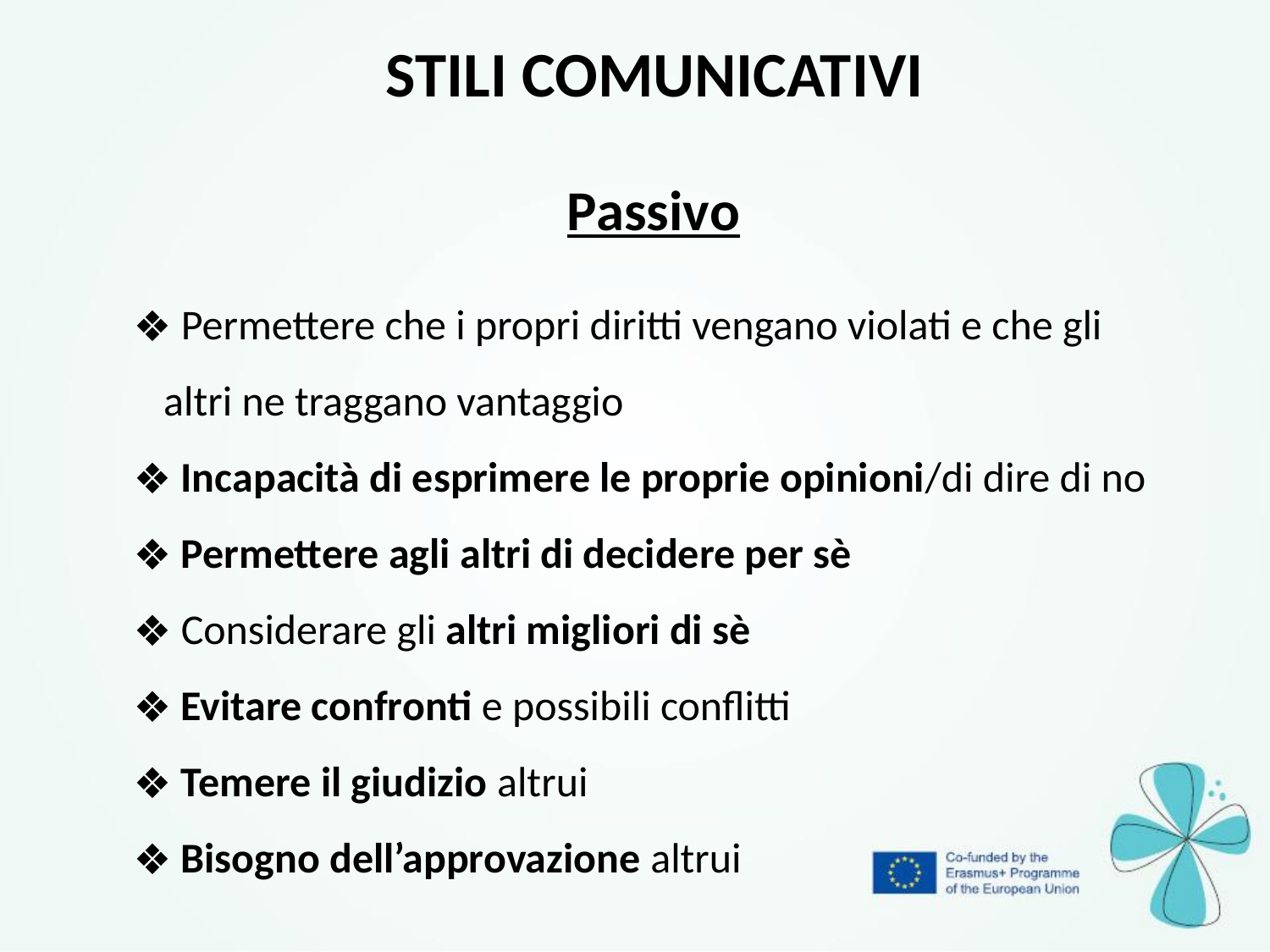

Stili Comunicativi

Passivo

 Permettere che i propri diritti vengano violati e che gli altri ne traggano vantaggio
 Incapacità di esprimere le proprie opinioni/di dire di no
 Permettere agli altri di decidere per sè
 Considerare gli altri migliori di sè
 Evitare confronti e possibili conflitti
 Temere il giudizio altrui
 Bisogno dell’approvazione altrui